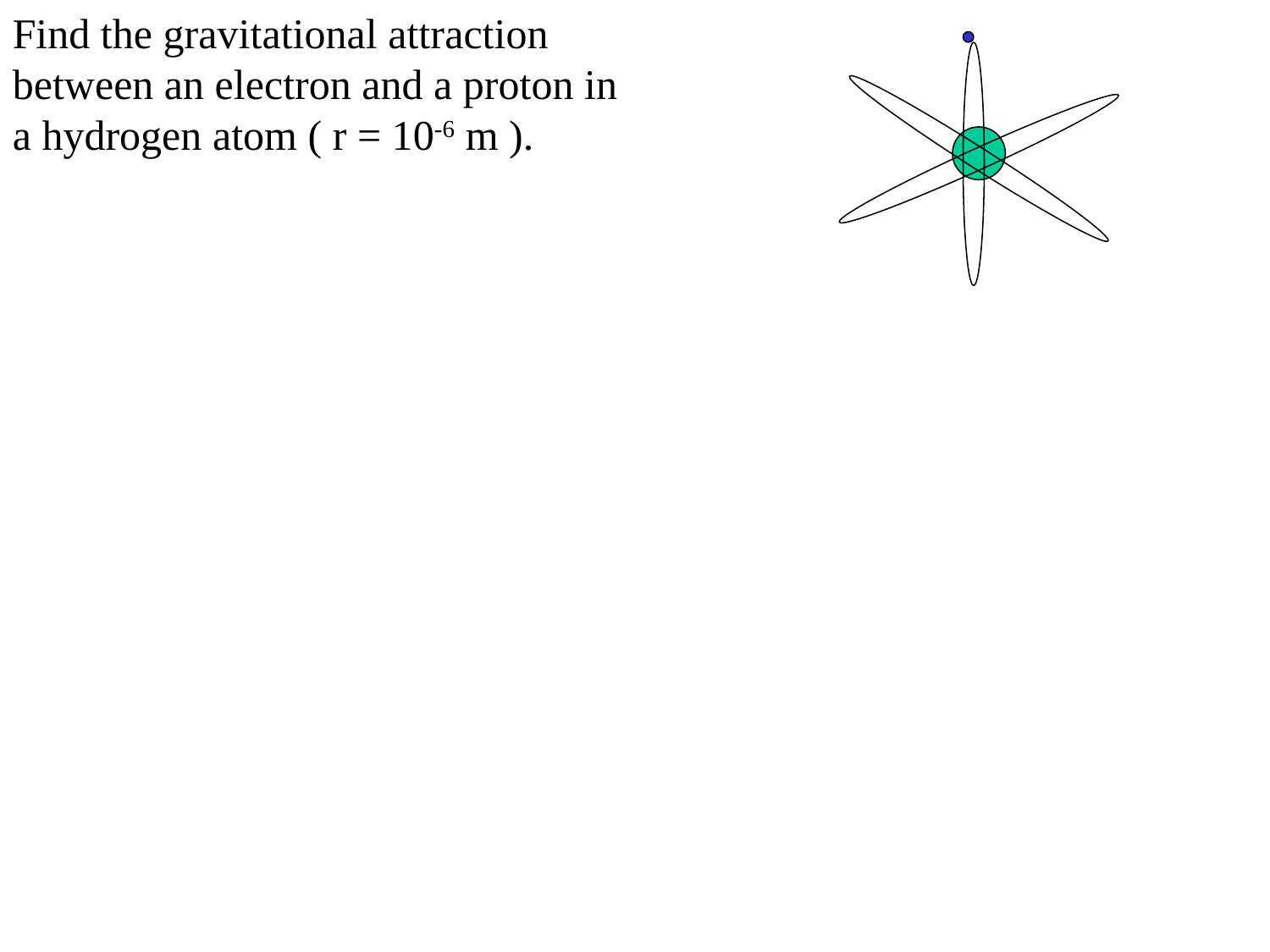

Find the gravitational attraction between an electron and a proton in a hydrogen atom ( r = 10-6 m ).